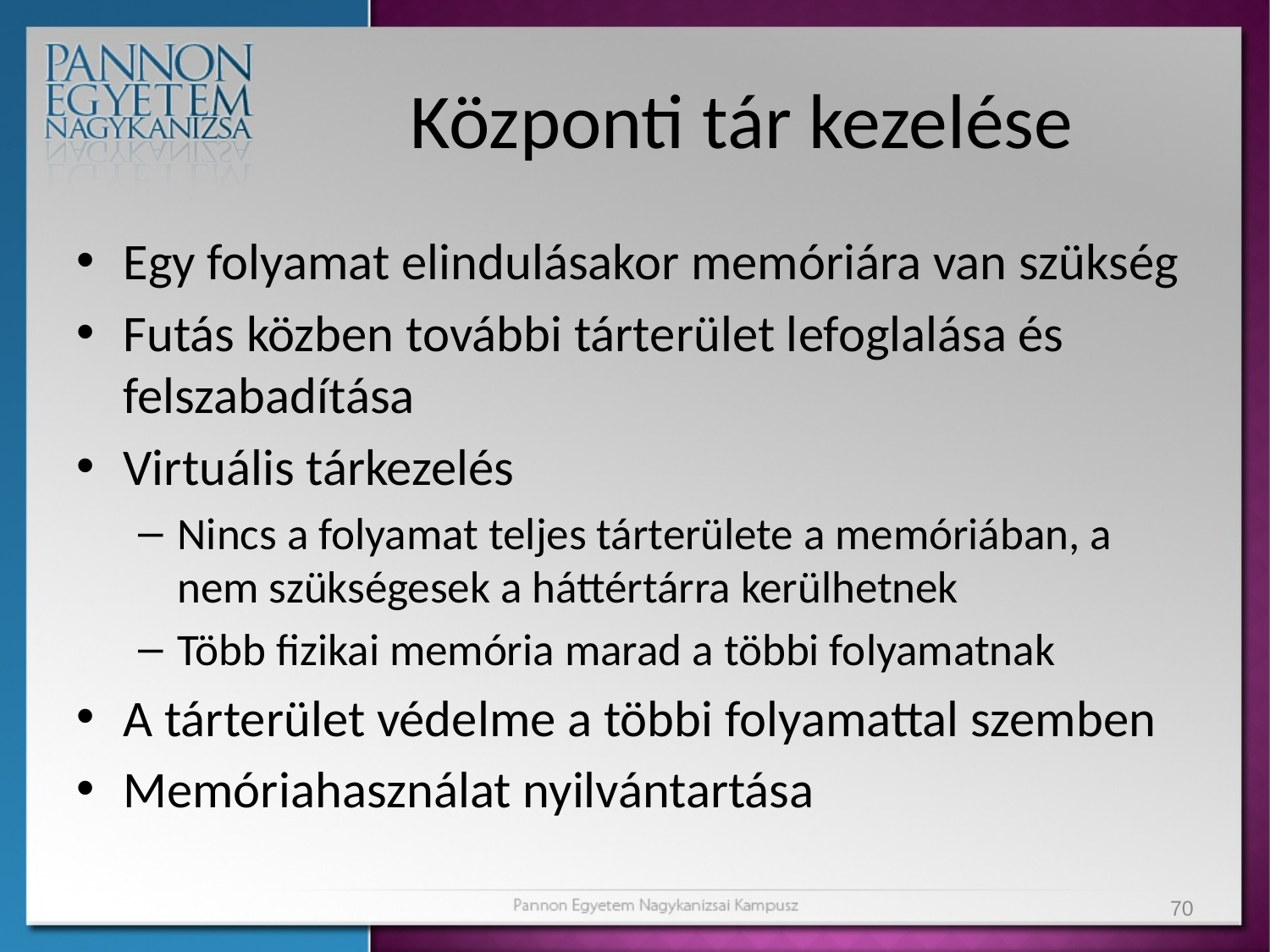

# Központi tár kezelése
Egy folyamat elindulásakor memóriára van szükség
Futás közben további tárterület lefoglalása és felszabadítása
Virtuális tárkezelés
Nincs a folyamat teljes tárterülete a memóriában, a nem szükségesek a háttértárra kerülhetnek
Több fizikai memória marad a többi folyamatnak
A tárterület védelme a többi folyamattal szemben
Memóriahasználat nyilvántartása
70